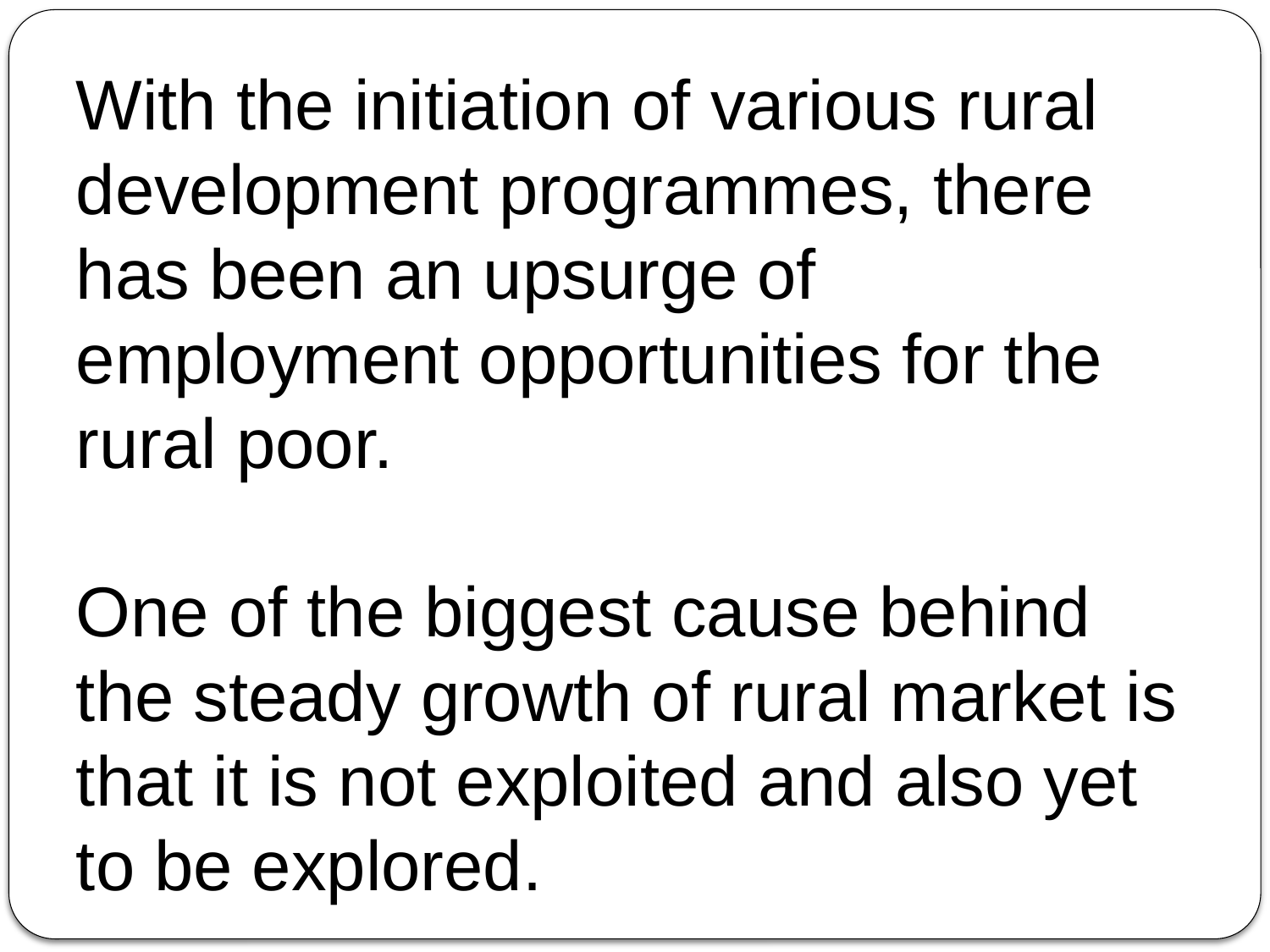

With the initiation of various rural development programmes, there has been an upsurge of employment opportunities for the rural poor.

One of the biggest cause behind the steady growth of rural market is that it is not exploited and also yet to be explored.